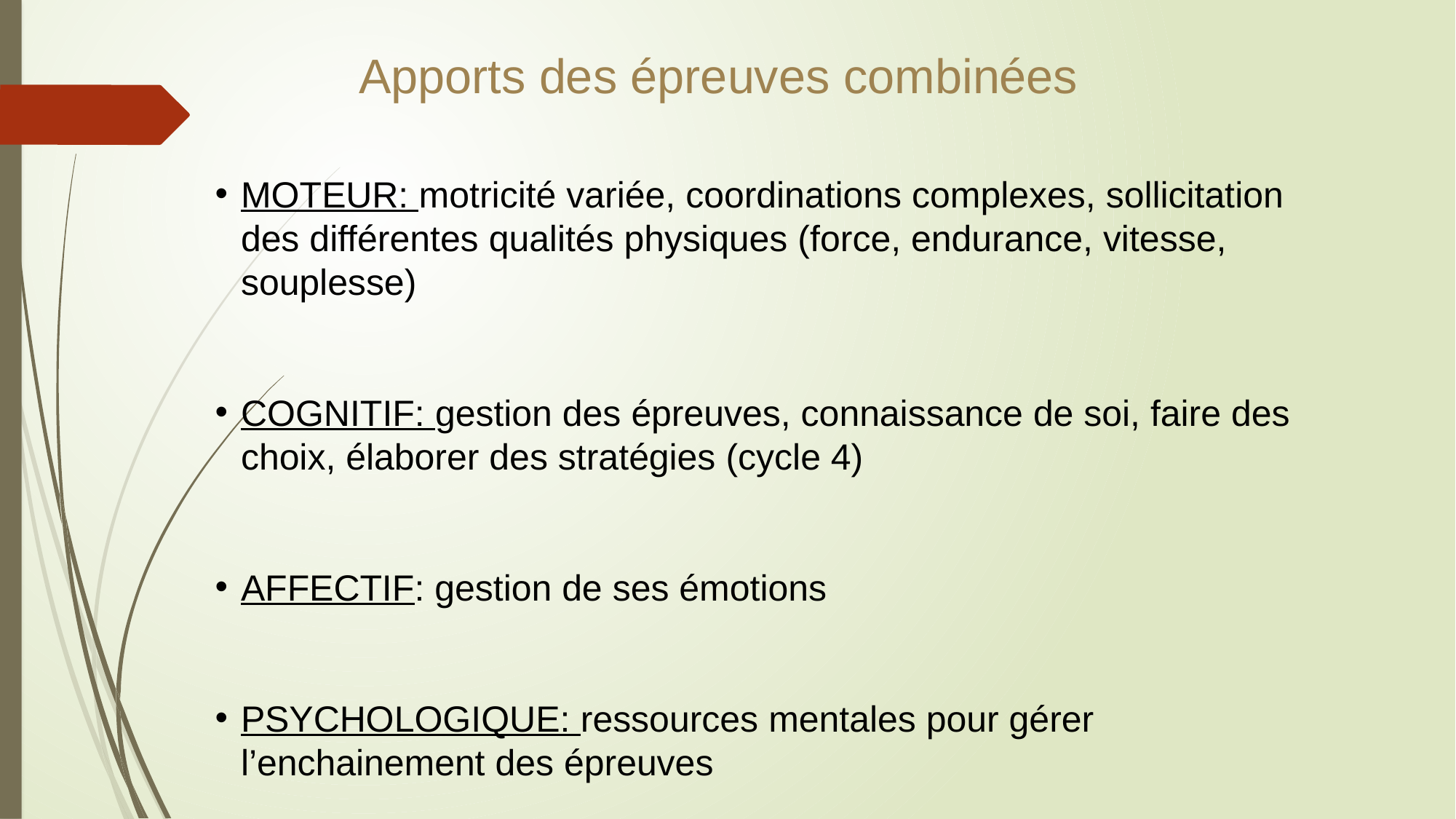

Apports des épreuves combinées
MOTEUR: motricité variée, coordinations complexes, sollicitation des différentes qualités physiques (force, endurance, vitesse, souplesse)

COGNITIF: gestion des épreuves, connaissance de soi, faire des choix, élaborer des stratégies (cycle 4)

AFFECTIF: gestion de ses émotions

PSYCHOLOGIQUE: ressources mentales pour gérer l’enchainement des épreuves